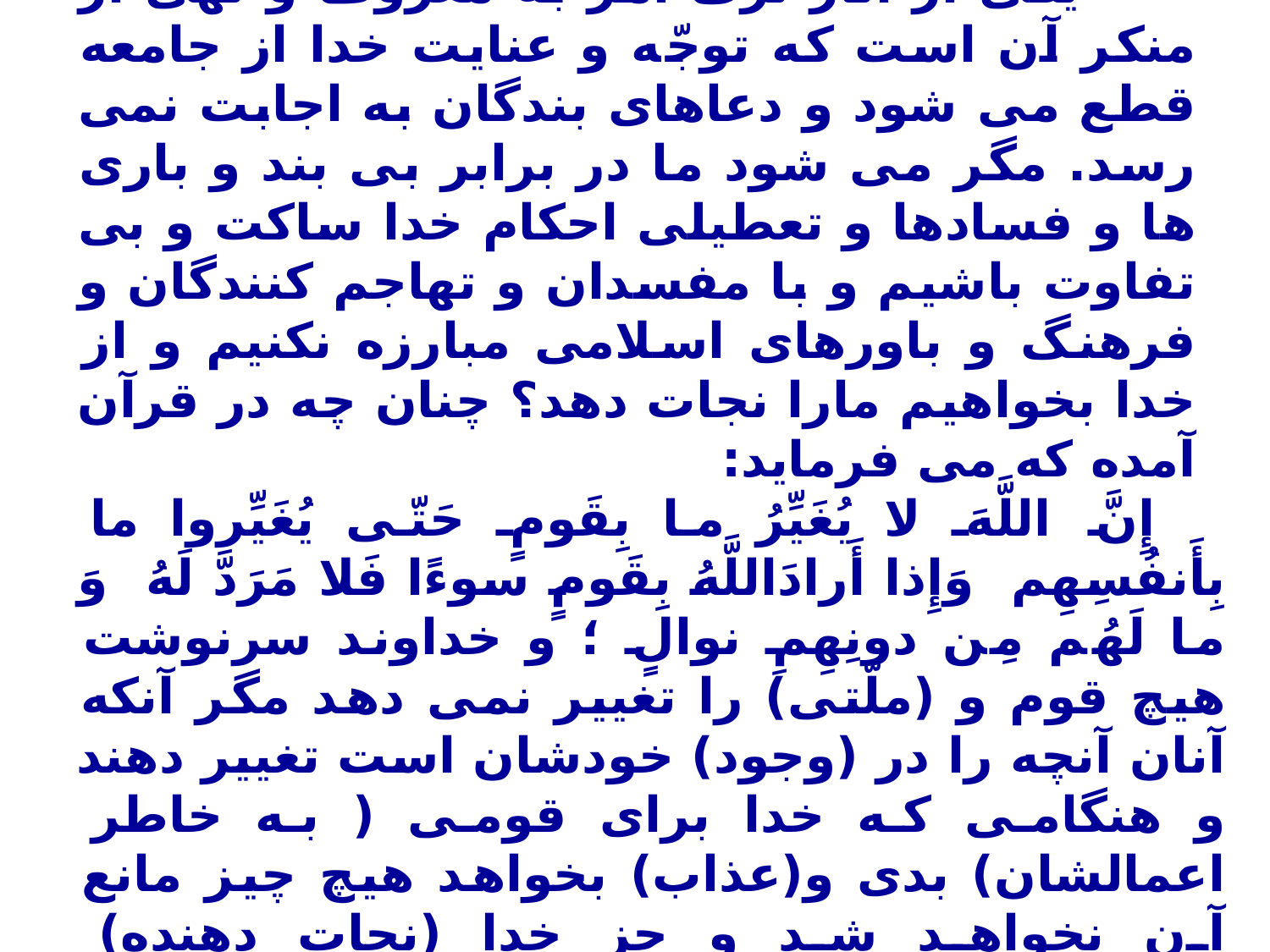

6- عدم استجابت دعا
یکی از آثار ترک امر به معروف و نهی از منکر آن است که توجّه و عنایت خدا از جامعه قطع می شود و دعاهای بندگان به اجابت نمی رسد. مگر می شود ما در برابر بی بند و باری ها و فسادها و تعطیلی احکام خدا ساکت و بی تفاوت باشیم و با مفسدان و تهاجم کنندگان و فرهنگ و باورهای اسلامی مبارزه نکنیم و از خدا بخواهیم مارا نجات دهد؟ چنان چه در قرآن آمده که می فرماید:
إِنَّ اللَّهَ لا يُغَيِّرُ ما بِقَومٍ حَتّى يُغَيِّروا ما بِأَنفُسِهِم  وَإِذا أَرادَاللَّهُ بِقَومٍ سوءًا فَلا مَرَدَّ لَهُ  وَ ما لَهُم مِن دونِهِمِ نوالٍ ؛ و خداوند سرنوشت هیچ قوم و (ملّتی) را تغییر نمی دهد مگر آنکه آنان آنچه را در (وجود) خودشان است تغییر دهند و هنگامی که خدا برای قومی ( به خاطر اعمالشان) بدی و(عذاب) بخواهد هیچ چیز مانع آن نخواهد شد و جز خدا (نجات دهنده) سرپرستی نخواهند داشت. (رعد/11)